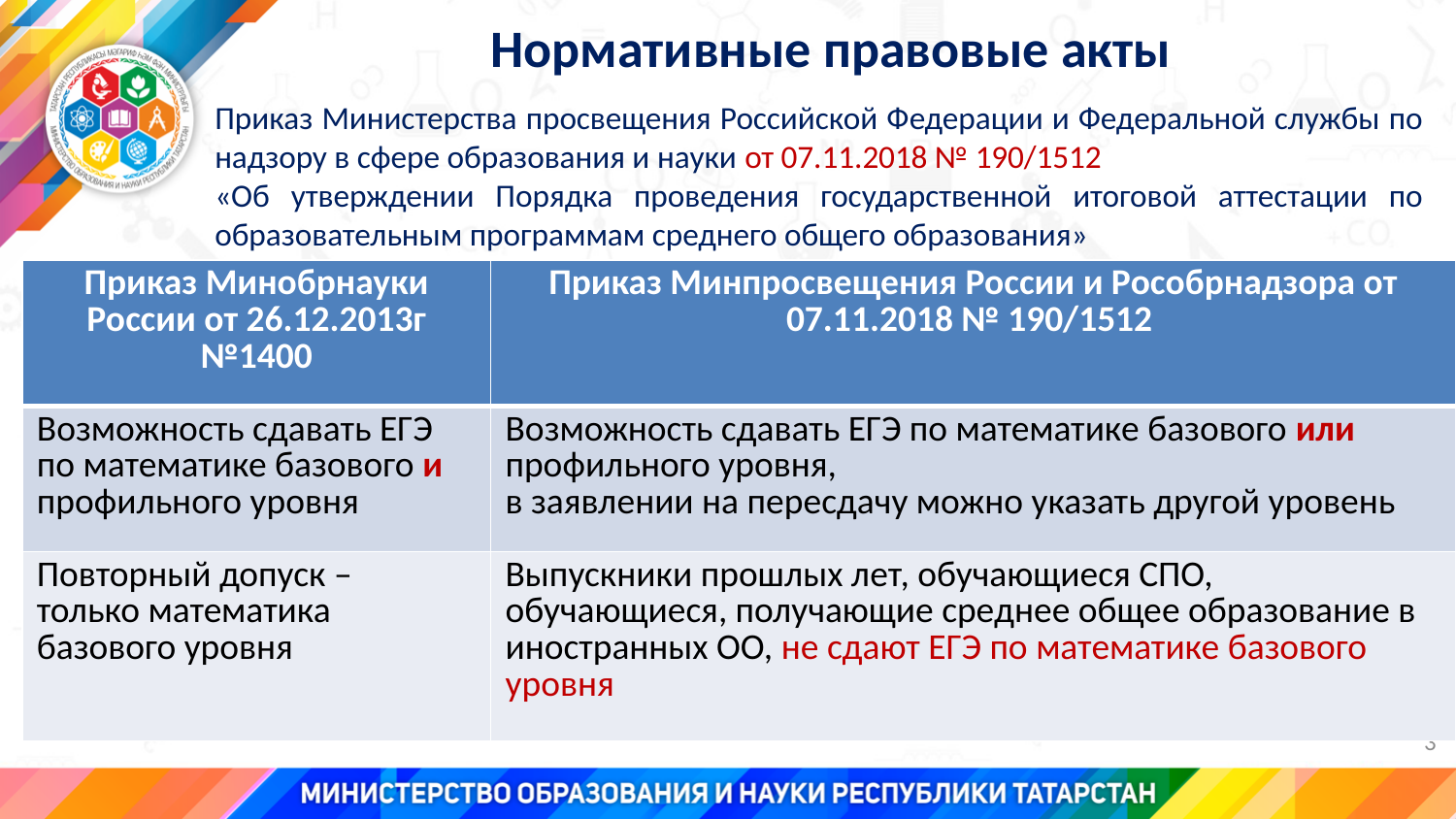

Нормативные правовые акты
Приказ Министерства просвещения Российской Федерации и Федеральной службы по надзору в сфере образования и науки от 07.11.2018 № 190/1512
«Об утверждении Порядка проведения государственной итоговой аттестации по образовательным программам среднего общего образования»

| Приказ Минобрнауки России от 26.12.2013г №1400 | Приказ Минпросвещения России и Рособрнадзора от 07.11.2018 № 190/1512 |
| --- | --- |
| Возможность сдавать ЕГЭ по математике базового и профильного уровня | Возможность сдавать ЕГЭ по математике базового или профильного уровня, в заявлении на пересдачу можно указать другой уровень |
| Повторный допуск – только математика базового уровня | Выпускники прошлых лет, обучающиеся СПО, обучающиеся, получающие среднее общее образование в иностранных ОО, не сдают ЕГЭ по математике базового уровня |
3